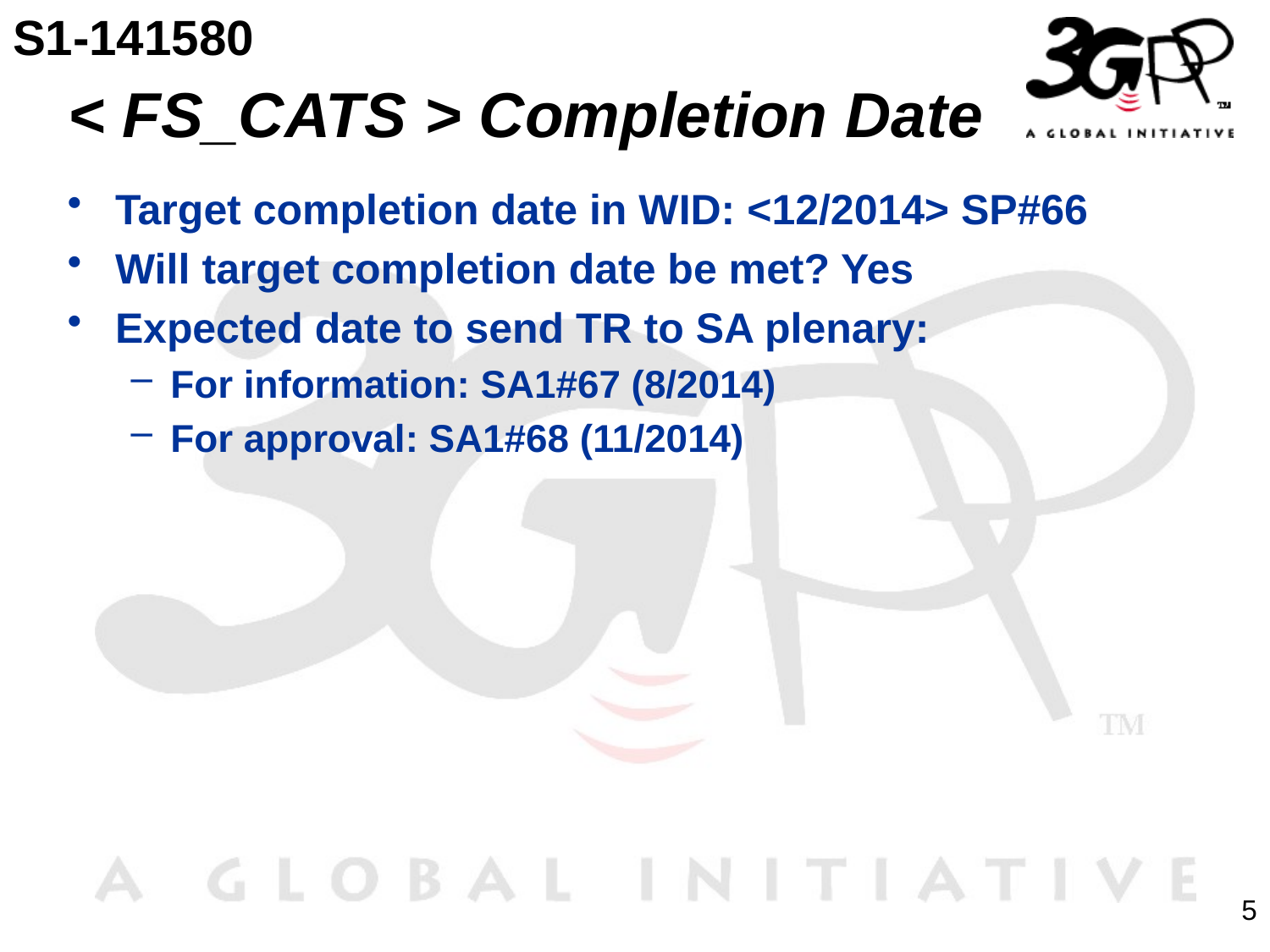

S1-141580
# < FS_CATS > Completion Date
Target completion date in WID: <12/2014> SP#66
Will target completion date be met? Yes
Expected date to send TR to SA plenary:
For information: SA1#67 (8/2014)
For approval: SA1#68 (11/2014)

5